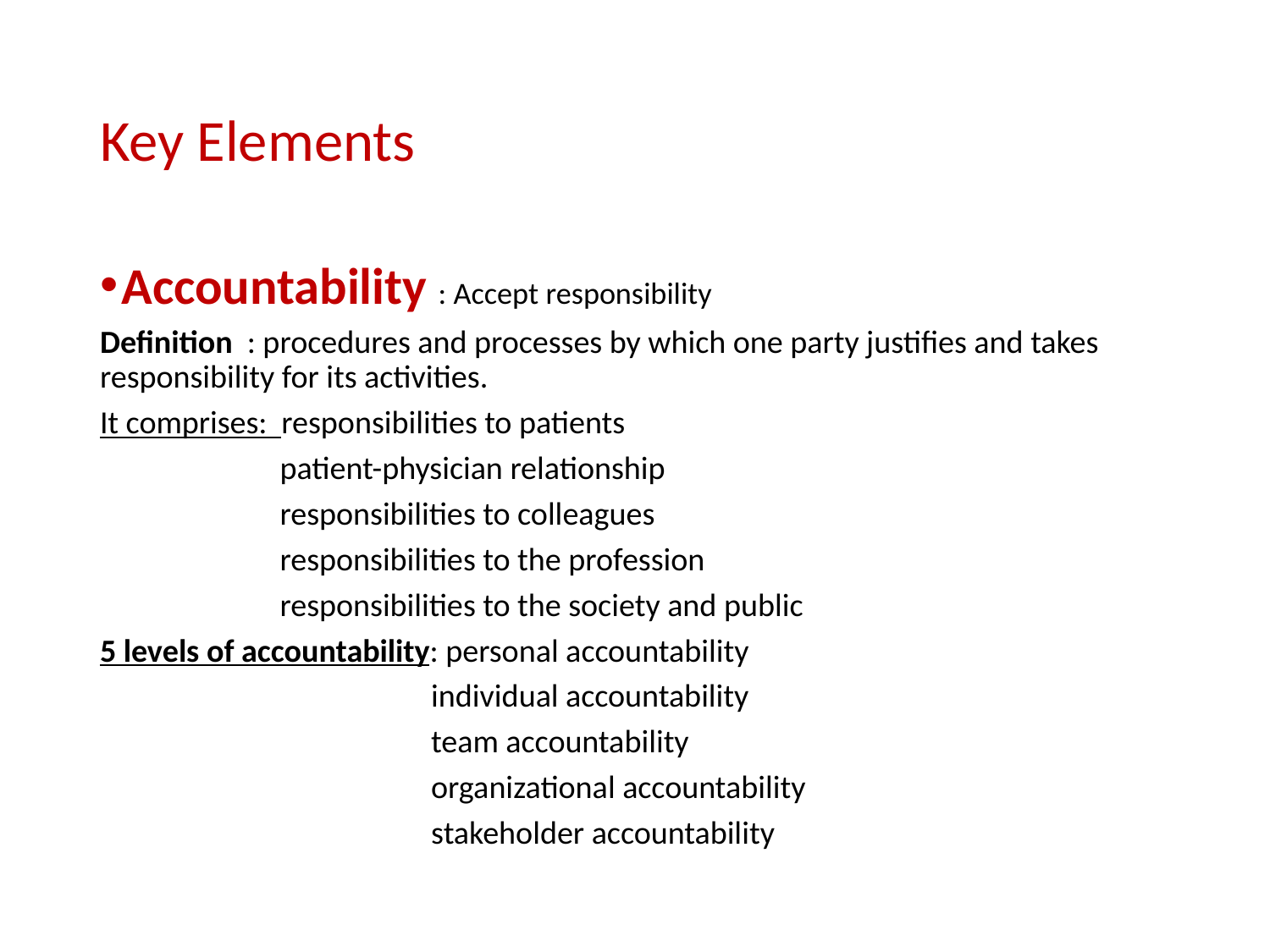

# Key Elements
Accountability : Accept responsibility
Definition  : procedures and processes by which one party justifies and takes responsibility for its activities.
It comprises:  responsibilities to patients
                         patient-physician relationship
                         responsibilities to colleagues
                         responsibilities to the profession
                         responsibilities to the society and public
5 levels of accountability: personal accountability
                                              individual accountability
                                              team accountability
                                              organizational accountability
                                              stakeholder accountability